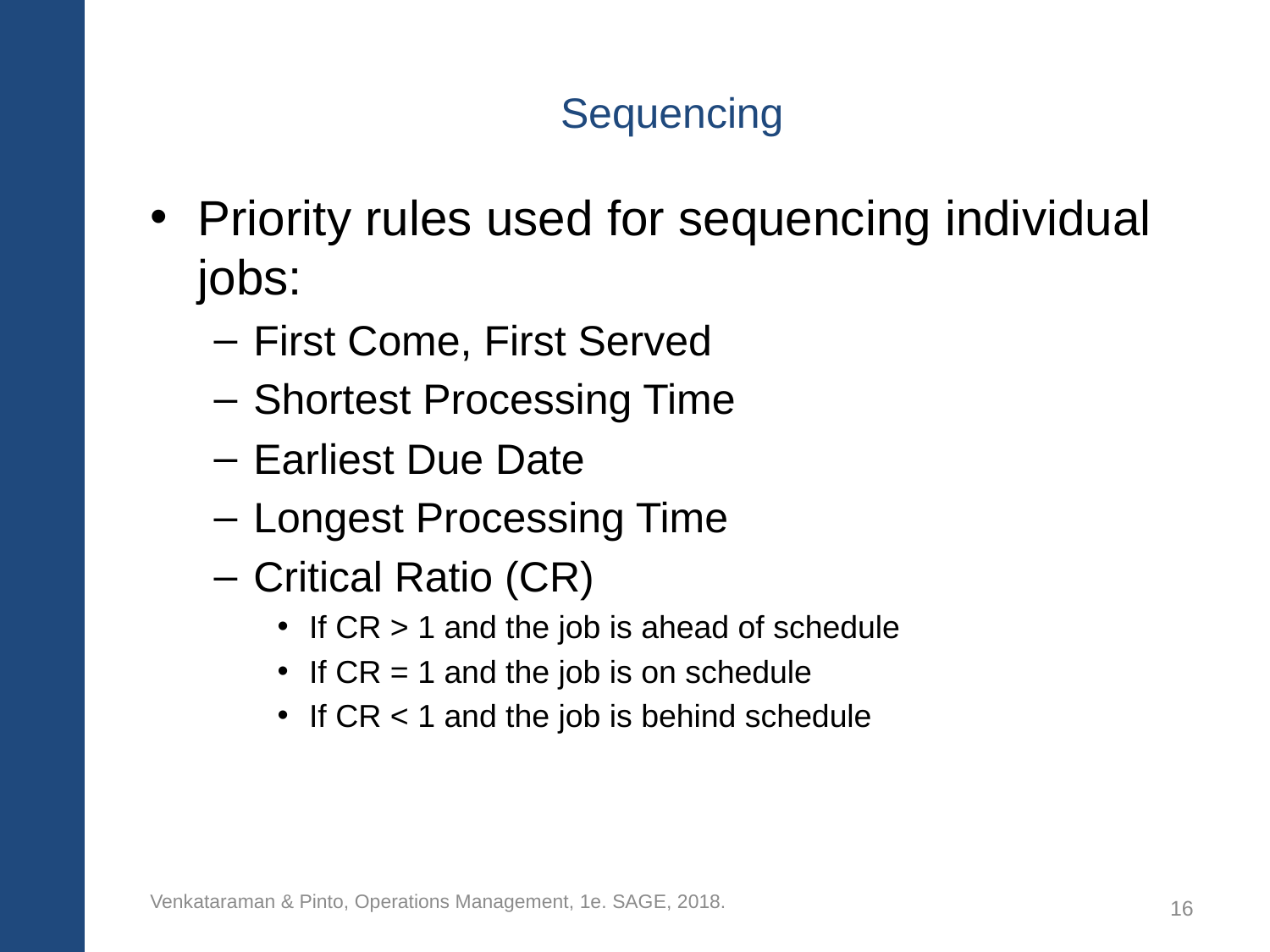

# Sequencing
Priority rules used for sequencing individual jobs:
First Come, First Served
Shortest Processing Time
Earliest Due Date
Longest Processing Time
Critical Ratio (CR)
If CR > 1 and the job is ahead of schedule
If CR = 1 and the job is on schedule
If CR < 1 and the job is behind schedule
Venkataraman & Pinto, Operations Management, 1e. SAGE, 2018.
16